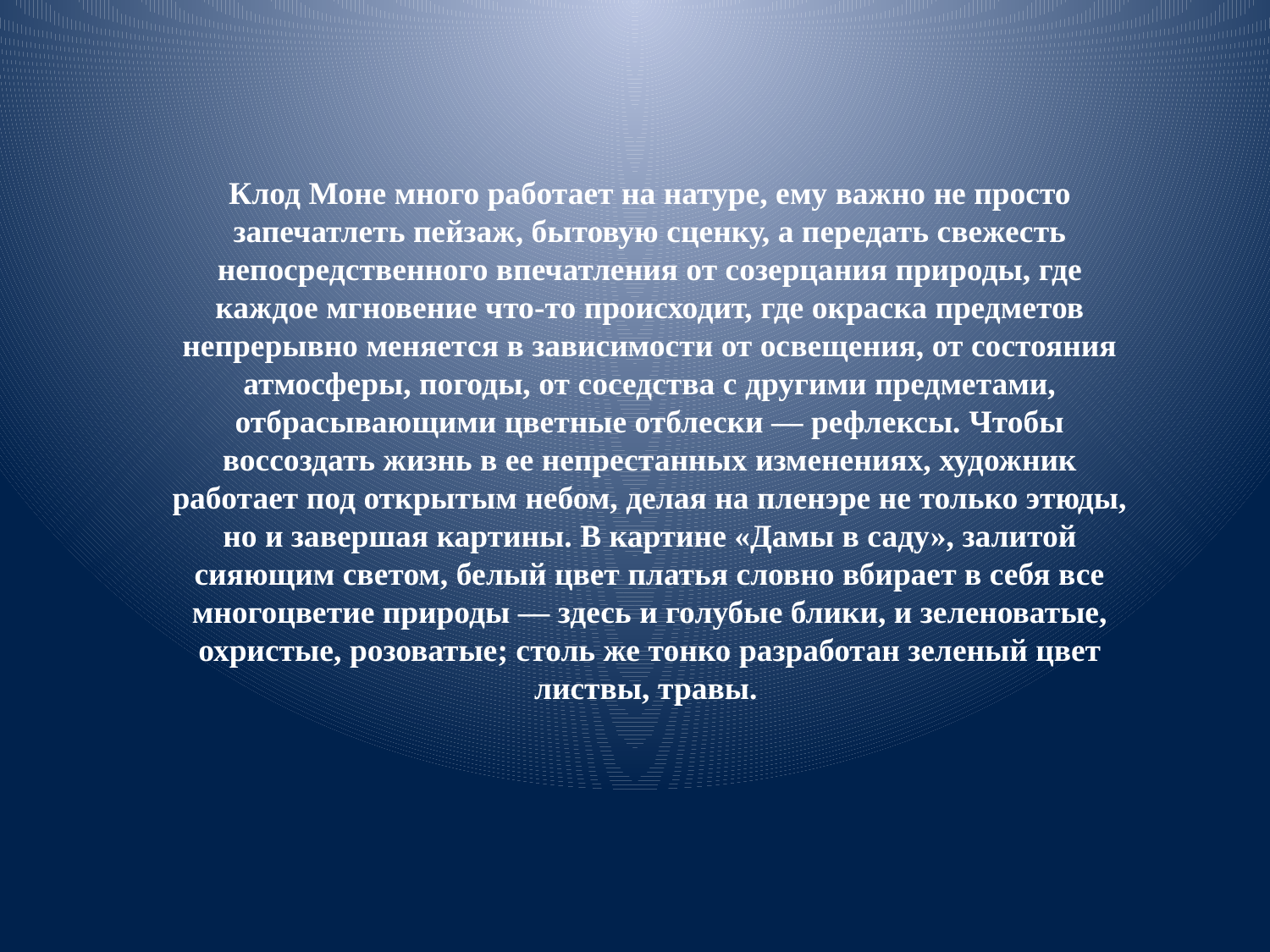

Клод Моне много работает на натуре, ему важно не просто запечатлеть пейзаж, бытовую сценку, а передать свежесть непосредственного впечатления от созерцания природы, где каждое мгновение что-то происходит, где окраска предметов непрерывно меняется в зависимости от освещения, от состояния атмосферы, погоды, от соседства с другими предметами, отбрасывающими цветные отблески — рефлексы. Чтобы воссоздать жизнь в ее непрестанных изменениях, художник работает под открытым небом, делая на пленэре не только этюды, но и завершая картины. В картине «Дамы в саду», залитой сияющим светом, белый цвет платья словно вбирает в себя все многоцветие природы — здесь и голубые блики, и зеленоватые, охристые, розоватые; столь же тонко разработан зеленый цвет листвы, травы.